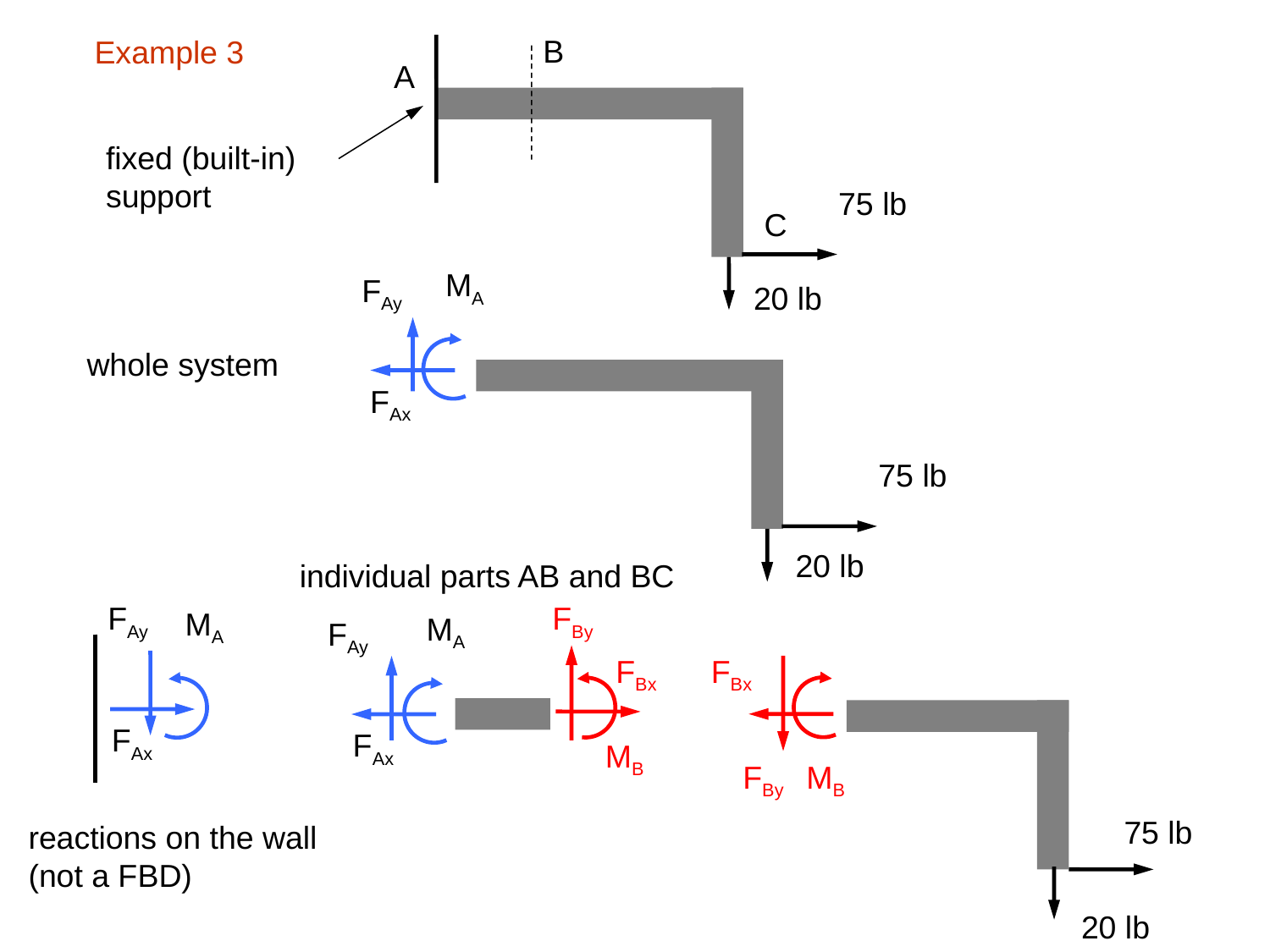

B
Example 3

A

fixed (built-in)
support
75 lb
C

MA
FAy
20 lb

whole system

FAx
75 lb

20 lb
individual parts AB and BC
FAy
FBy
MA
MA
FAy

FBx
FBx

FAx

FAx
MB
FBy
MB
75 lb
reactions on the wall
(not a FBD)

20 lb